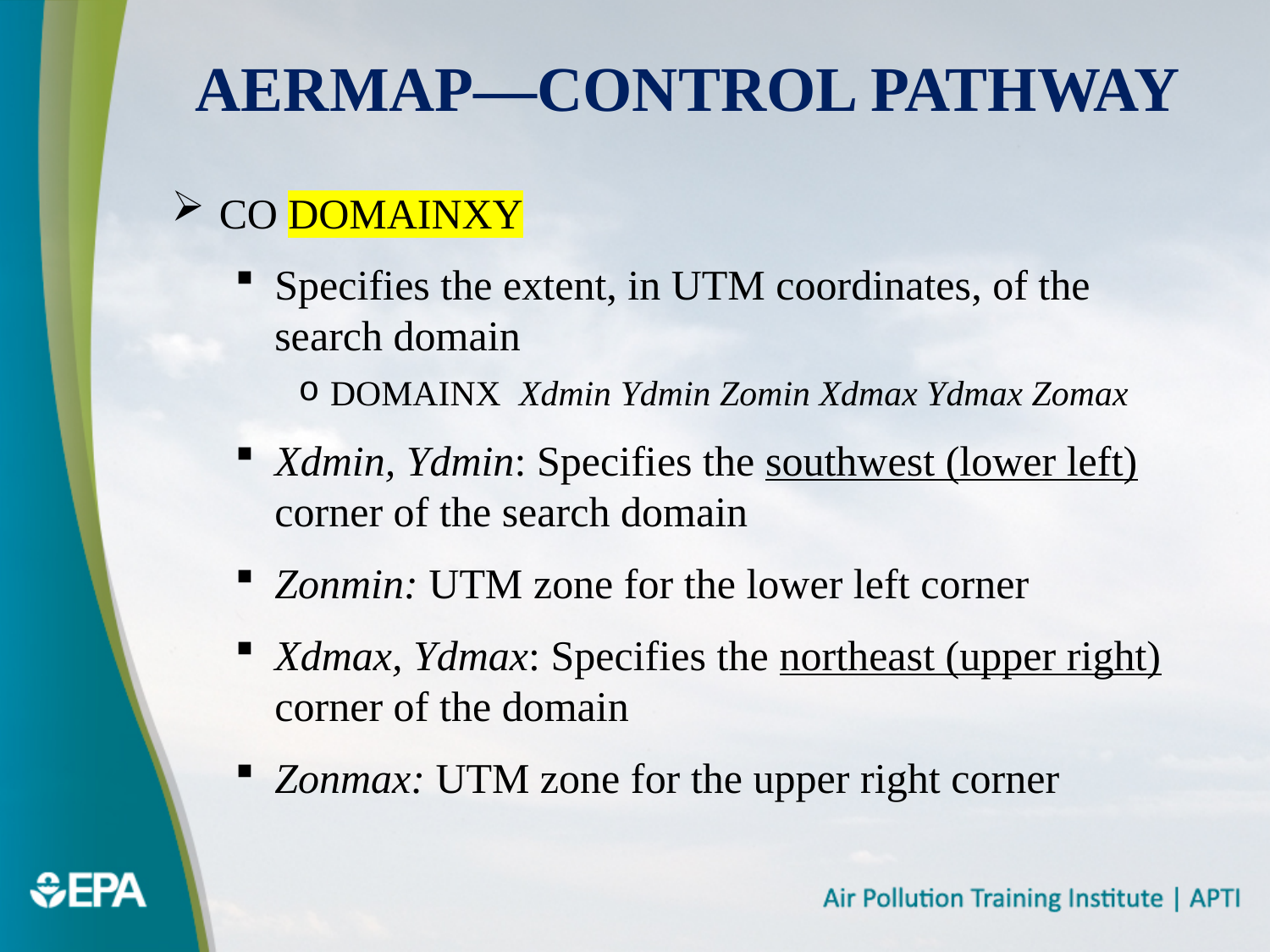

# AERMAP—Control Pathway
CO DOMAINXY
Specifies the extent, in UTM coordinates, of the search domain
DOMAINX  Xdmin Ydmin Zomin Xdmax Ydmax Zomax
Xdmin, Ydmin: Specifies the southwest (lower left) corner of the search domain
Zonmin: UTM zone for the lower left corner
Xdmax, Ydmax: Specifies the northeast (upper right) corner of the domain
Zonmax: UTM zone for the upper right corner